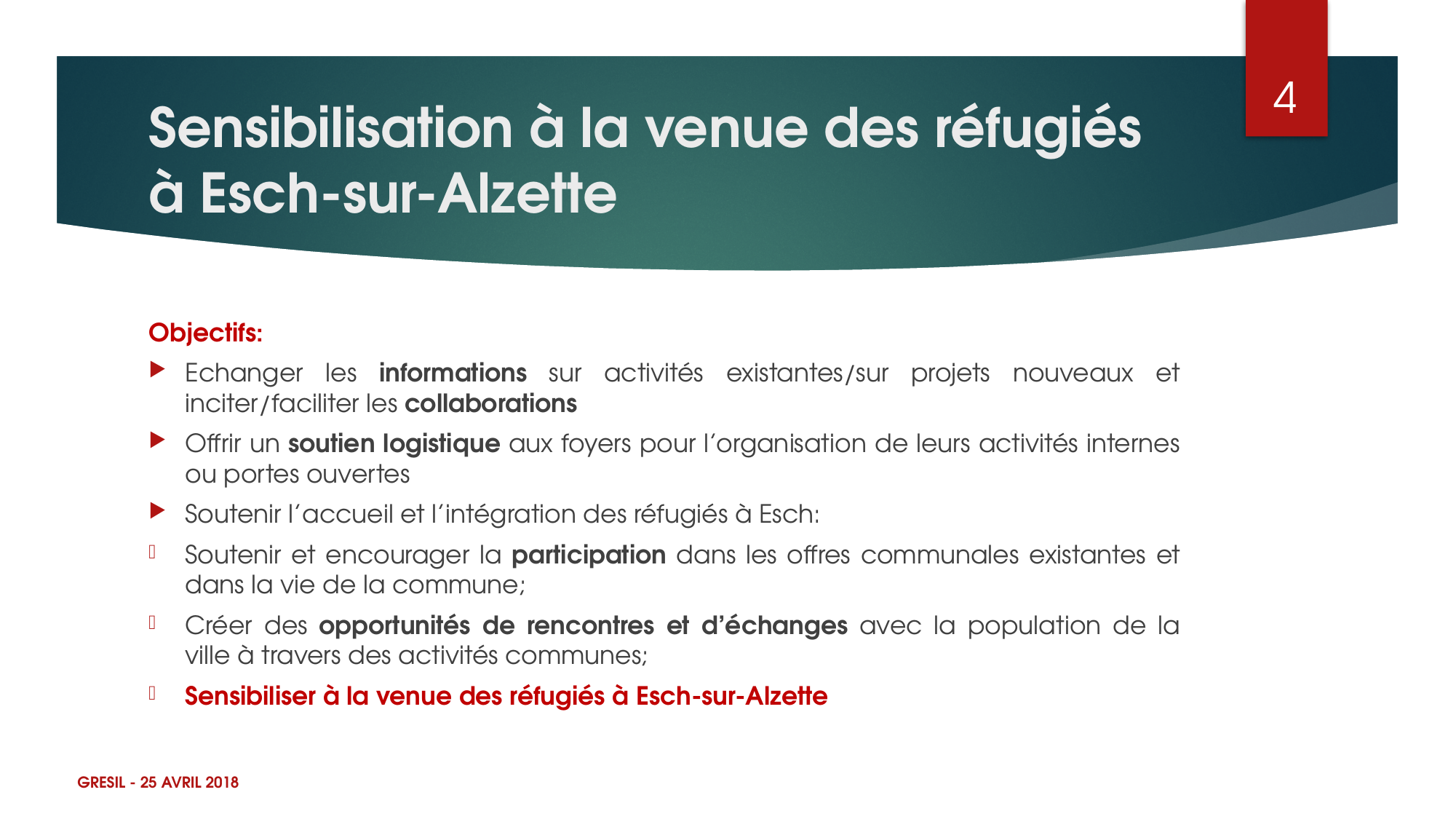

4
# Sensibilisation à la venue des réfugiés à Esch-sur-Alzette
Objectifs:
Echanger les informations sur activités existantes/sur projets nouveaux et inciter/faciliter les collaborations
Offrir un soutien logistique aux foyers pour l’organisation de leurs activités internes ou portes ouvertes
Soutenir l’accueil et l’intégration des réfugiés à Esch:
Soutenir et encourager la participation dans les offres communales existantes et dans la vie de la commune;
Créer des opportunités de rencontres et d’échanges avec la population de la ville à travers des activités communes;
Sensibiliser à la venue des réfugiés à Esch-sur-Alzette

GRESIL - 25 AVRIL 2018